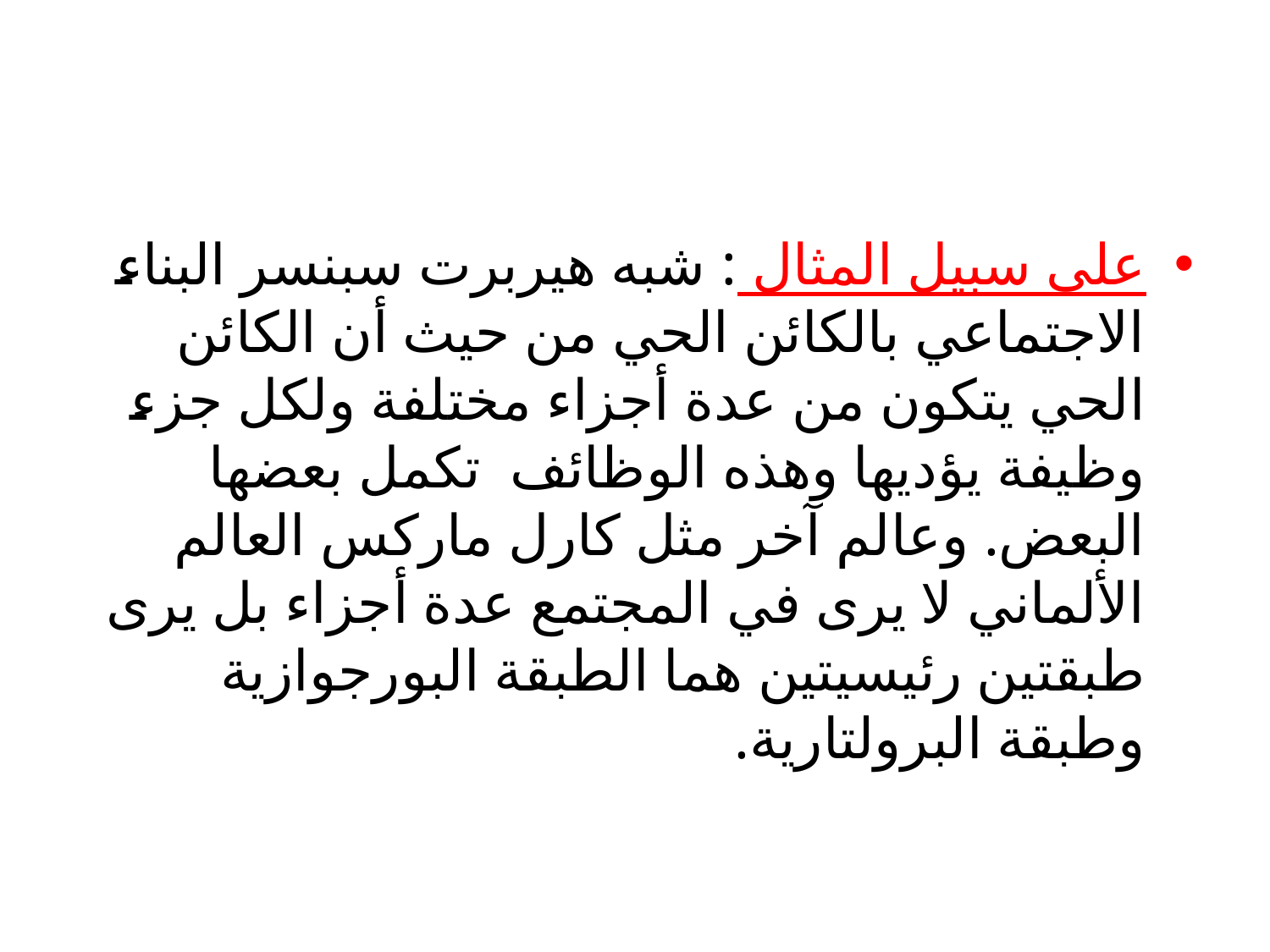

على سبيل المثال : شبه هيربرت سبنسر البناء الاجتماعي بالكائن الحي من حيث أن الكائن الحي يتكون من عدة أجزاء مختلفة ولكل جزء وظيفة يؤديها وهذه الوظائف  تكمل بعضها البعض. وعالم آخر مثل كارل ماركس العالم الألماني لا يرى في المجتمع عدة أجزاء بل يرى طبقتين رئيسيتين هما الطبقة البورجوازية وطبقة البرولتارية.